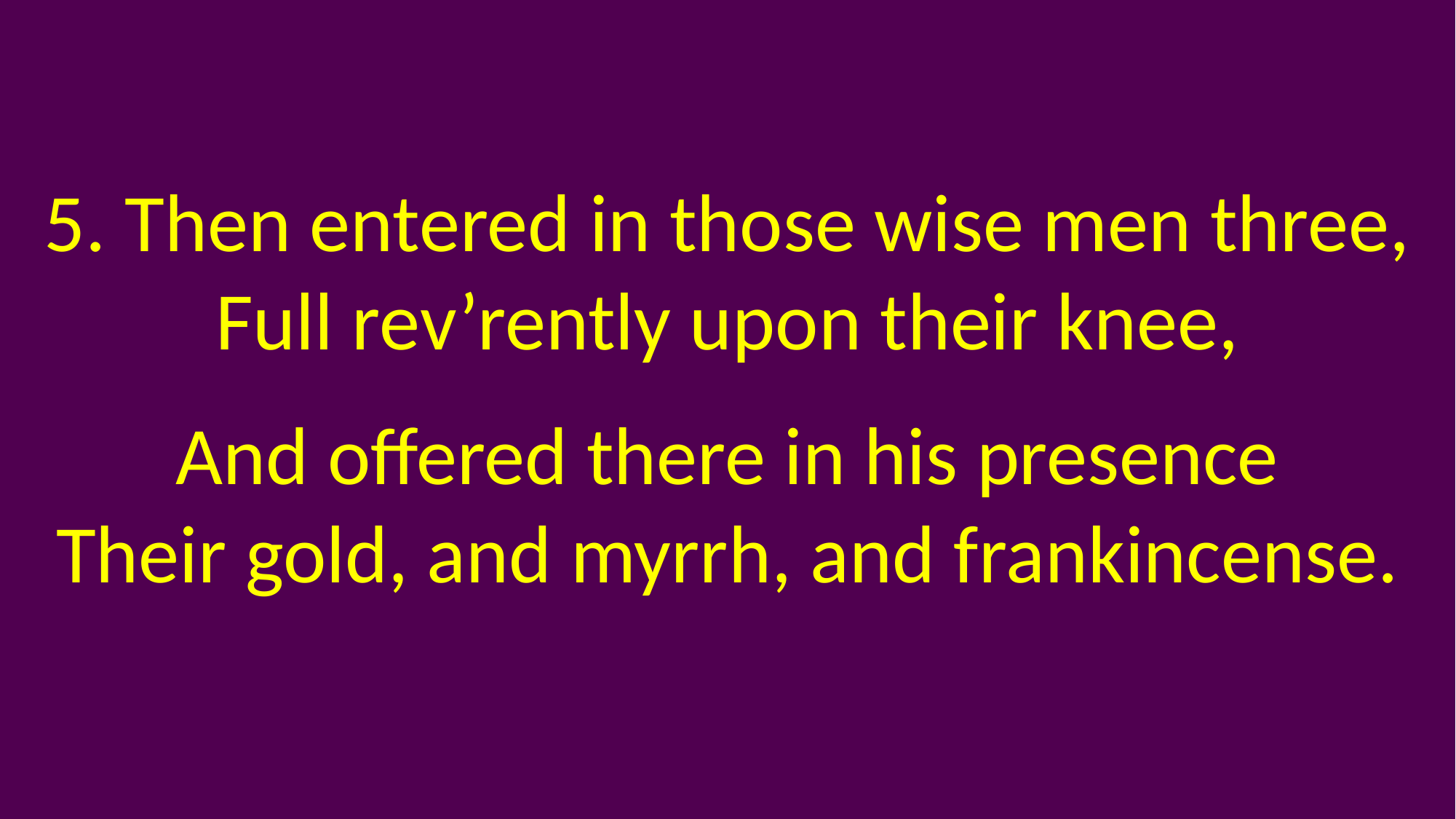

5. Then entered in those wise men three,
Full rev’rently upon their knee,
And offered there in his presence
Their gold, and myrrh, and frankincense.